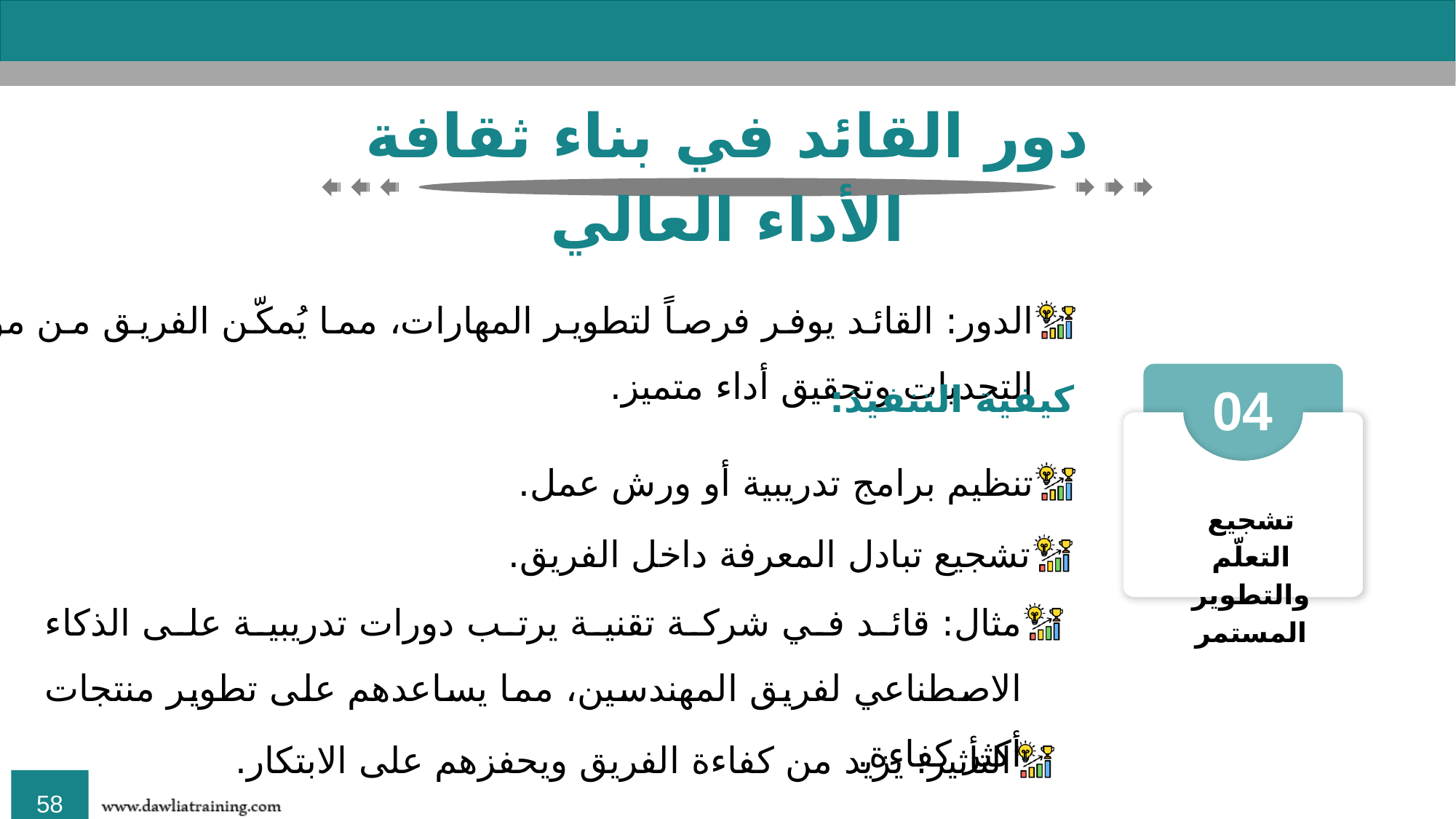

دور القائد في بناء ثقافة الأداء العالي

الدور: القائد يوفر فرصاً لتطوير المهارات، مما يُمكّن الفريق من مواكبة التحديات وتحقيق أداء متميز.
كيفية التنفيذ:

04

تشجيع التعلّم والتطوير المستمر
تنظيم برامج تدريبية أو ورش عمل.
تشجيع تبادل المعرفة داخل الفريق.
مثال: قائد في شركة تقنية يرتب دورات تدريبية على الذكاء الاصطناعي لفريق المهندسين، مما يساعدهم على تطوير منتجات أكثر كفاءة.
التأثير: يزيد من كفاءة الفريق ويحفزهم على الابتكار.